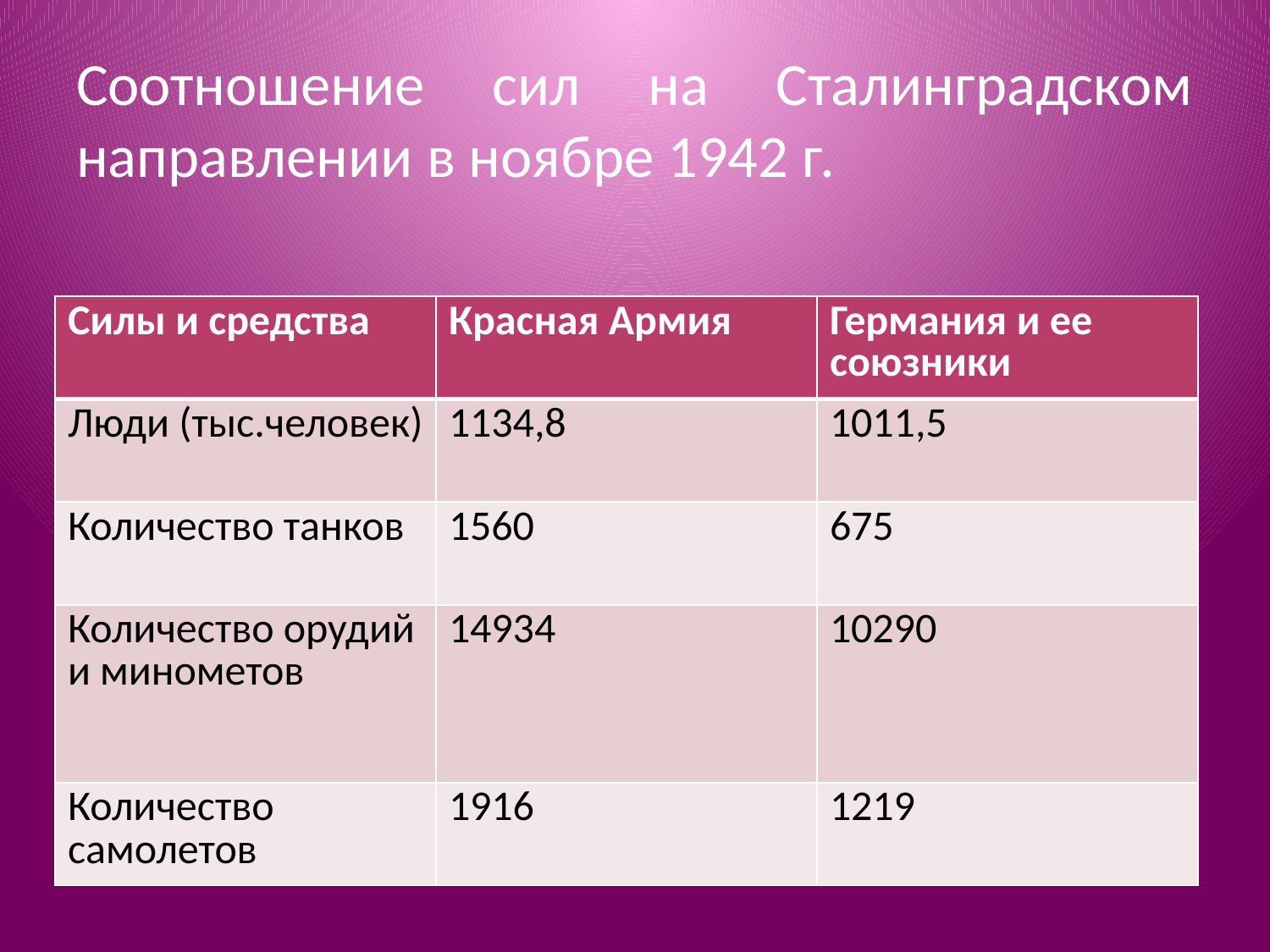

# Соотношение сил на Сталинградском направлении в ноябре 1942 г.
| Силы и средства | Красная Армия | Германия и ее союзники |
| --- | --- | --- |
| Люди (тыс.человек) | 1134,8 | 1011,5 |
| Количество танков | 1560 | 675 |
| Количество орудий и минометов | 14934 | 10290 |
| Количество самолетов | 1916 | 1219 |